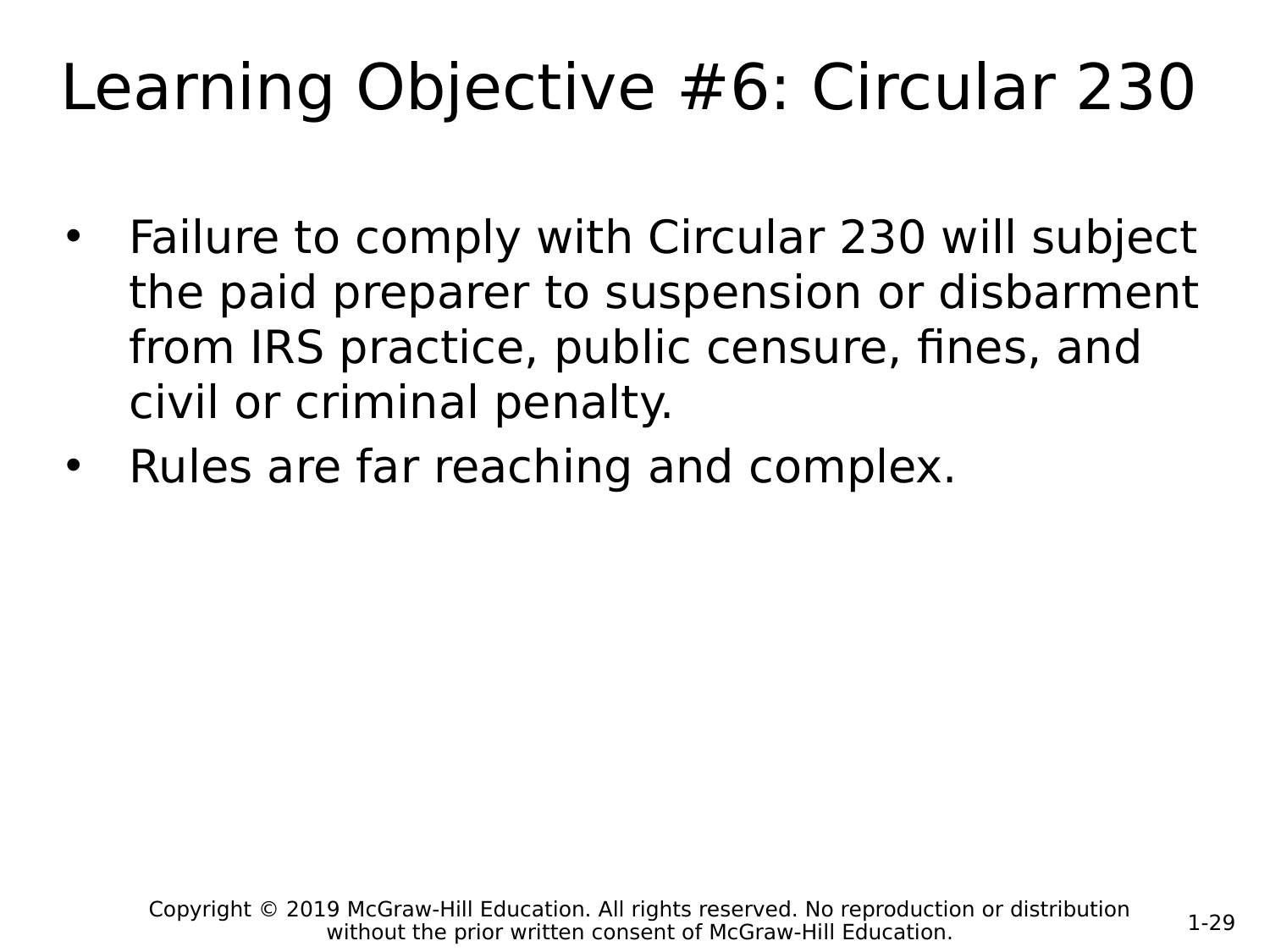

Learning Objective #6: Circular 230
Failure to comply with Circular 230 will subject the paid preparer to suspension or disbarment from IRS practice, public censure, fines, and civil or criminal penalty.
Rules are far reaching and complex.